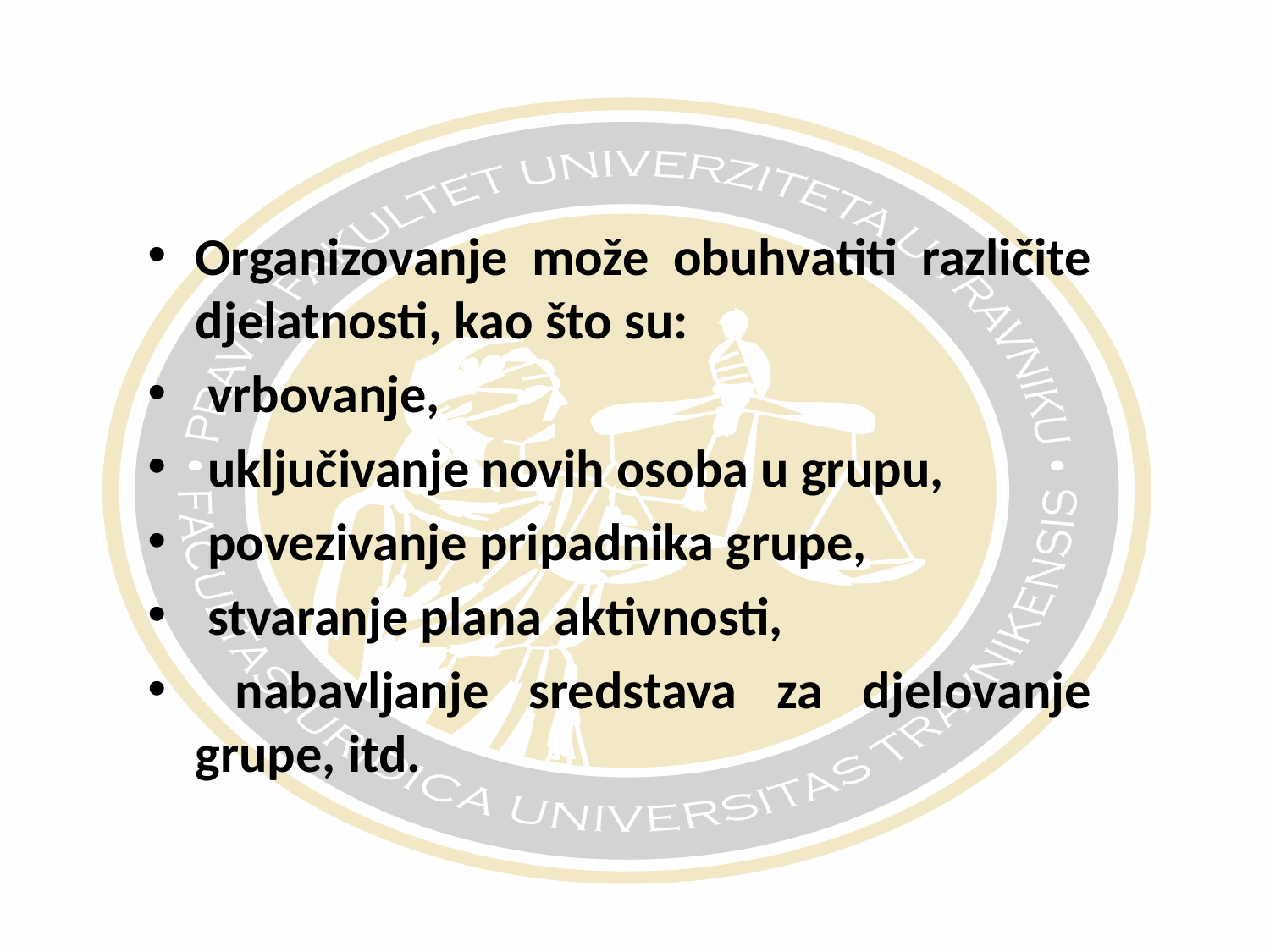

#
Organizovanje može obuhvatiti različite djelatnosti, kao što su:
 vrbovanje,
 uključivanje novih osoba u grupu,
 povezivanje pripadnika grupe,
 stvaranje plana aktivnosti,
 nabavljanje sredstava za djelovanje grupe, itd.